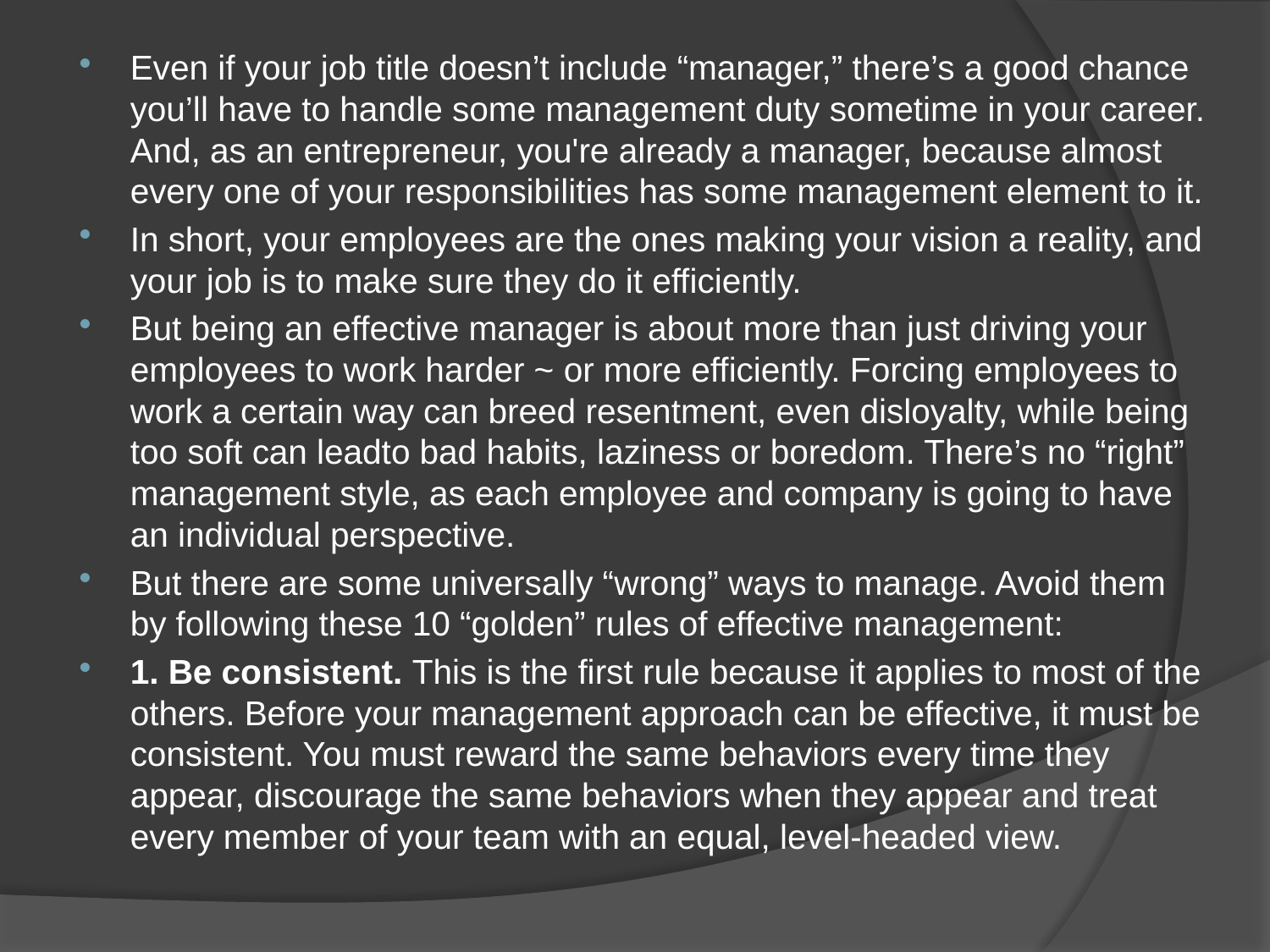

Even if your job title doesn’t include “manager,” there’s a good chance you’ll have to handle some management duty sometime in your career. And, as an entrepreneur, you're already a manager, because almost every one of your responsibilities has some management element to it.
In short, your employees are the ones making your vision a reality, and your job is to make sure they do it efficiently.
But being an effective manager is about more than just driving your employees to work harder ~ or more efficiently. Forcing employees to work a certain way can breed resentment, even disloyalty, while being too soft can leadto bad habits, laziness or boredom. There’s no “right” management style, as each employee and company is going to have an individual perspective.
But there are some universally “wrong” ways to manage. Avoid them by following these 10 “golden” rules of effective management:
1. Be consistent. This is the first rule because it applies to most of the others. Before your management approach can be effective, it must be consistent. You must reward the same behaviors every time they appear, discourage the same behaviors when they appear and treat every member of your team with an equal, level-headed view.